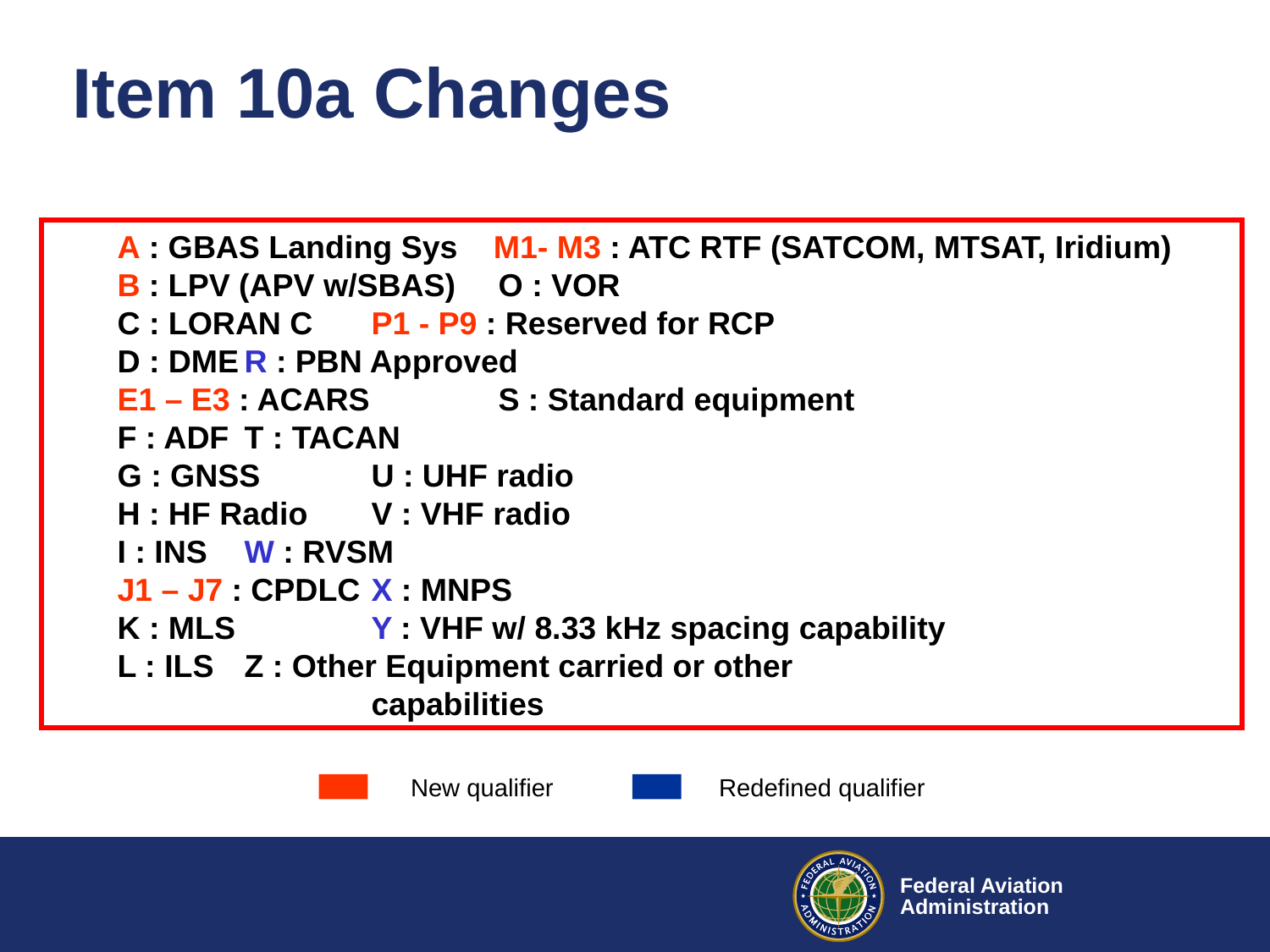

# Item 10a Changes
A : GBAS Landing Sys    M1- M3 : ATC RTF (SATCOM, MTSAT, Iridium)
B : LPV (APV w/SBAS)	O : VOR
C : LORAN C	P1 - P9 : Reserved for RCP
D : DME	R : PBN Approved
E1 – E3 : ACARS  	S : Standard equipment
F : ADF 	T : TACAN
G : GNSS 	U : UHF radio
H : HF Radio 	V : VHF radio
I : INS 	W : RVSM
J1 – J7 : CPDLC 	X : MNPS
K : MLS 	Y : VHF w/ 8.33 kHz spacing capability
L : ILS 	Z : Other Equipment carried or other
		capabilities
New qualifier
Redefined qualifier